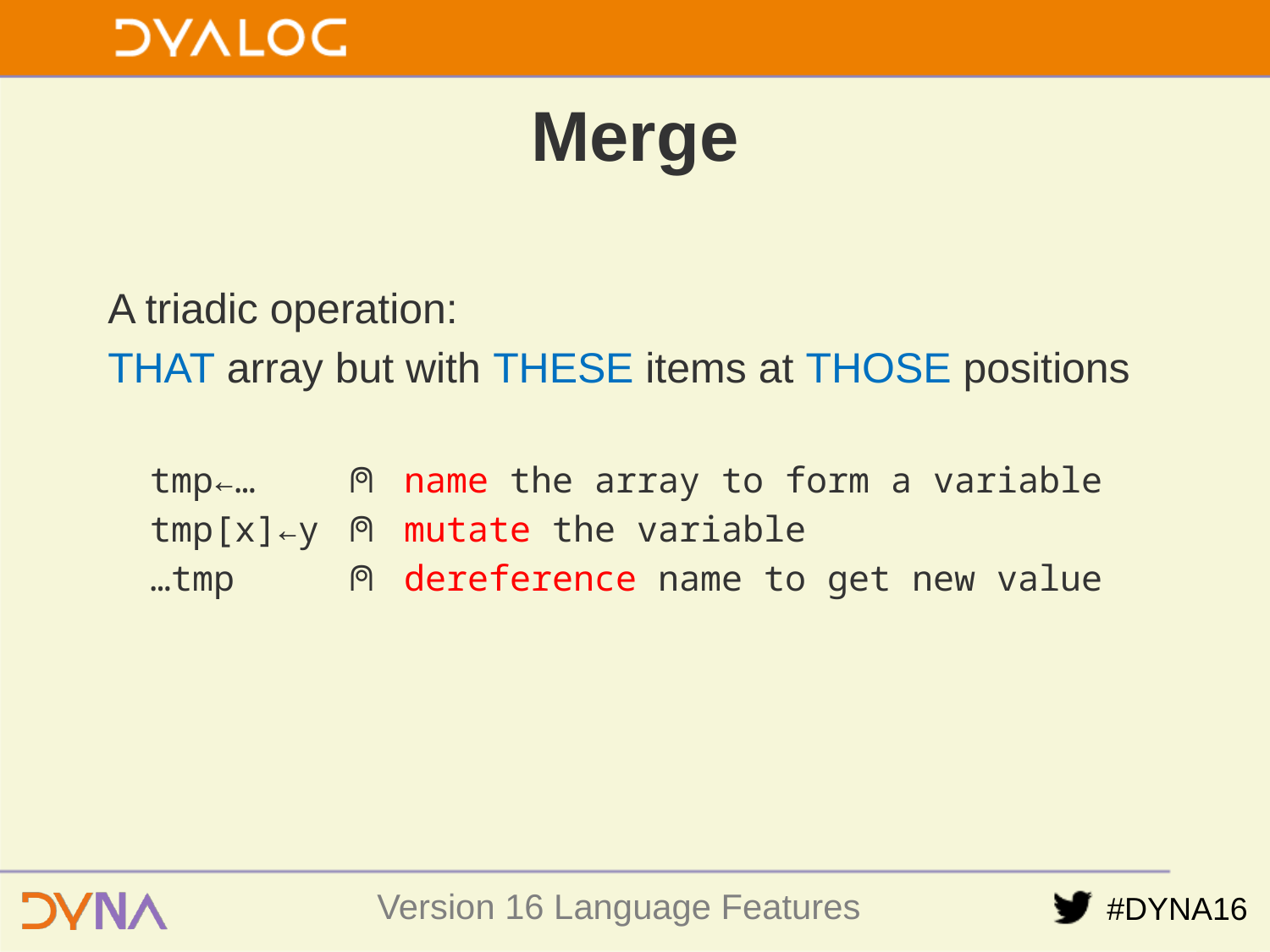

# Merge
A triadic operation:
THAT array but with THESE items at THOSE positions

  tmp←…    ⍝ name the array to form a variable
  tmp[x]←y ⍝ mutate the variable
  …tmp     ⍝ dereference name to get new value
Version 16 Language Features